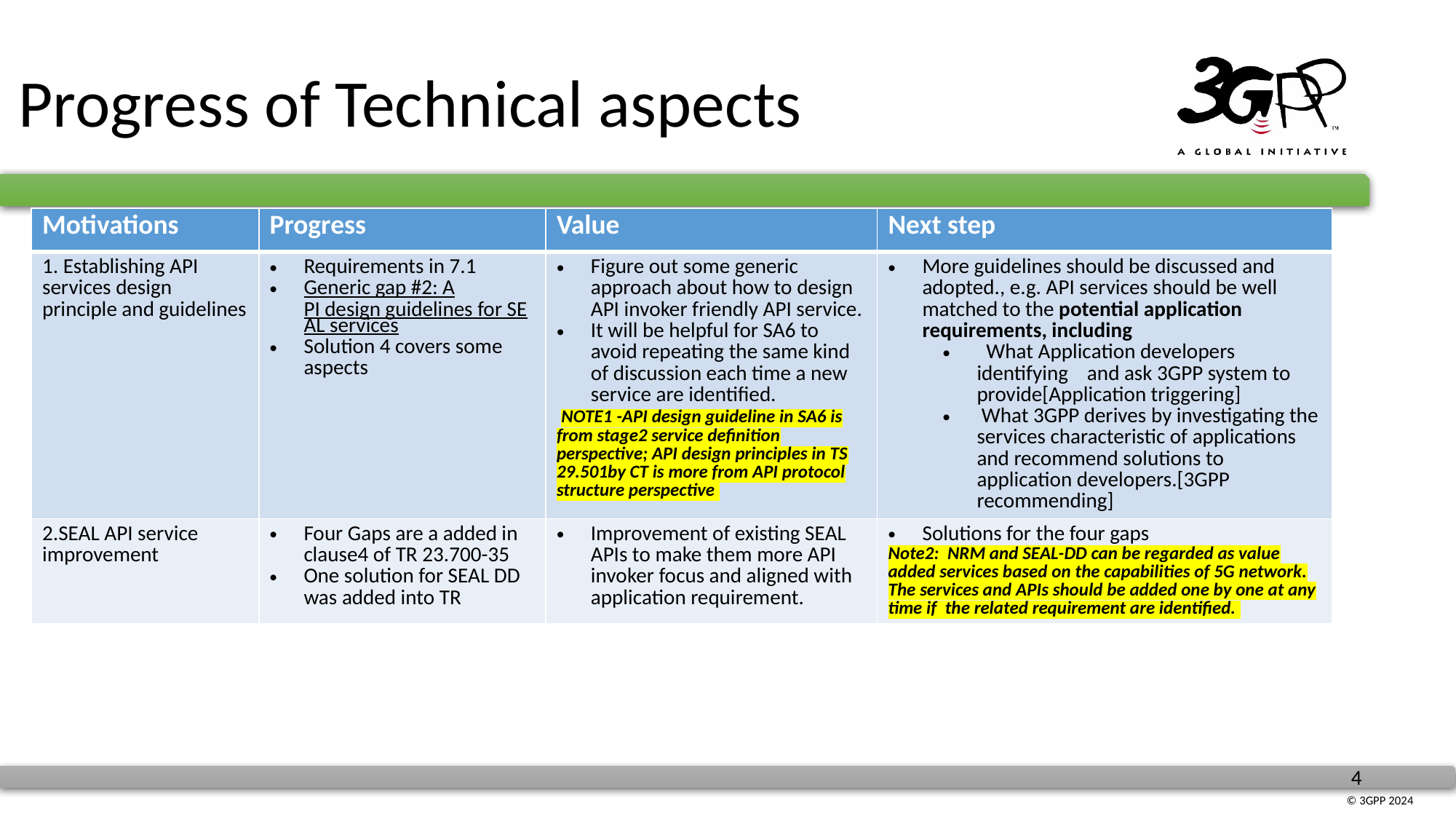

# Progress of Technical aspects
| Motivations | Progress | Value | Next step |
| --- | --- | --- | --- |
| 1. Establishing API services design principle and guidelines | Requirements in 7.1 Generic gap #2: API design guidelines for SEAL services Solution 4 covers some aspects | Figure out some generic approach about how to design API invoker friendly API service. It will be helpful for SA6 to avoid repeating the same kind of discussion each time a new service are identified. NOTE1 -API design guideline in SA6 is from stage2 service definition perspective; API design principles in TS 29.501by CT is more from API protocol structure perspective | More guidelines should be discussed and adopted., e.g. API services should be well matched to the potential application requirements, including What Application developers identifying and ask 3GPP system to provide[Application triggering] What 3GPP derives by investigating the services characteristic of applications and recommend solutions to application developers.[3GPP recommending] |
| 2.SEAL API service improvement | Four Gaps are a added in clause4 of TR 23.700-35 One solution for SEAL DD was added into TR | Improvement of existing SEAL APIs to make them more API invoker focus and aligned with application requirement. | Solutions for the four gaps Note2: NRM and SEAL-DD can be regarded as value added services based on the capabilities of 5G network. The services and APIs should be added one by one at any time if the related requirement are identified. |